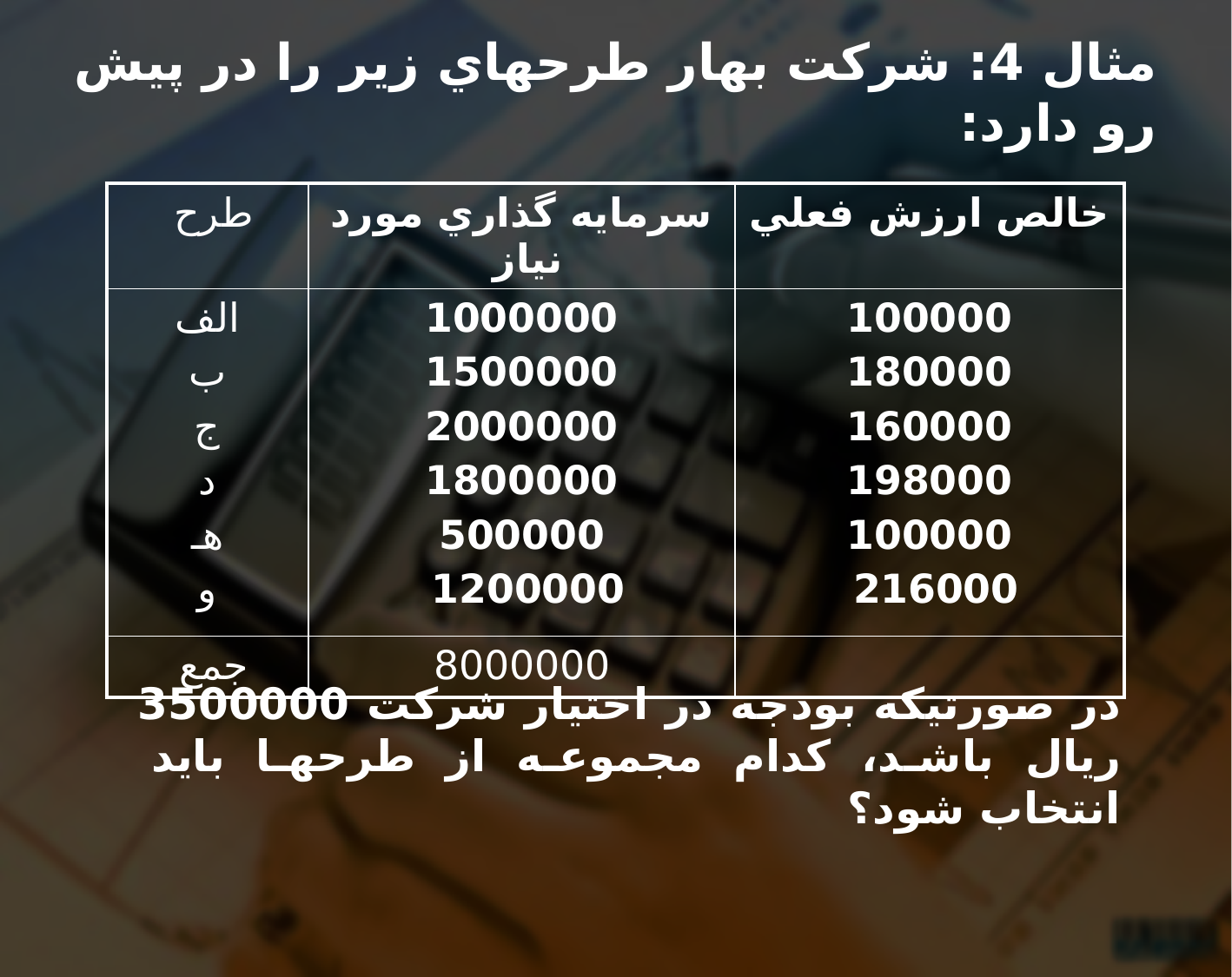

# مثال 4: شرکت بهار طرحهاي زير را در پيش رو دارد:
| طرح | سرمايه گذاري مورد نياز | خالص ارزش فعلي |
| --- | --- | --- |
| الف ب ج د هـ و | 1000000 1500000 2000000 1800000 500000 1200000 | 100000 180000 160000 198000 100000 216000 |
| جمع | 8000000 |  |
در صورتيکه بودجه در اختيار شرکت 3500000 ريال باشد، کدام مجموعه از طرحها بايد انتخاب شود؟